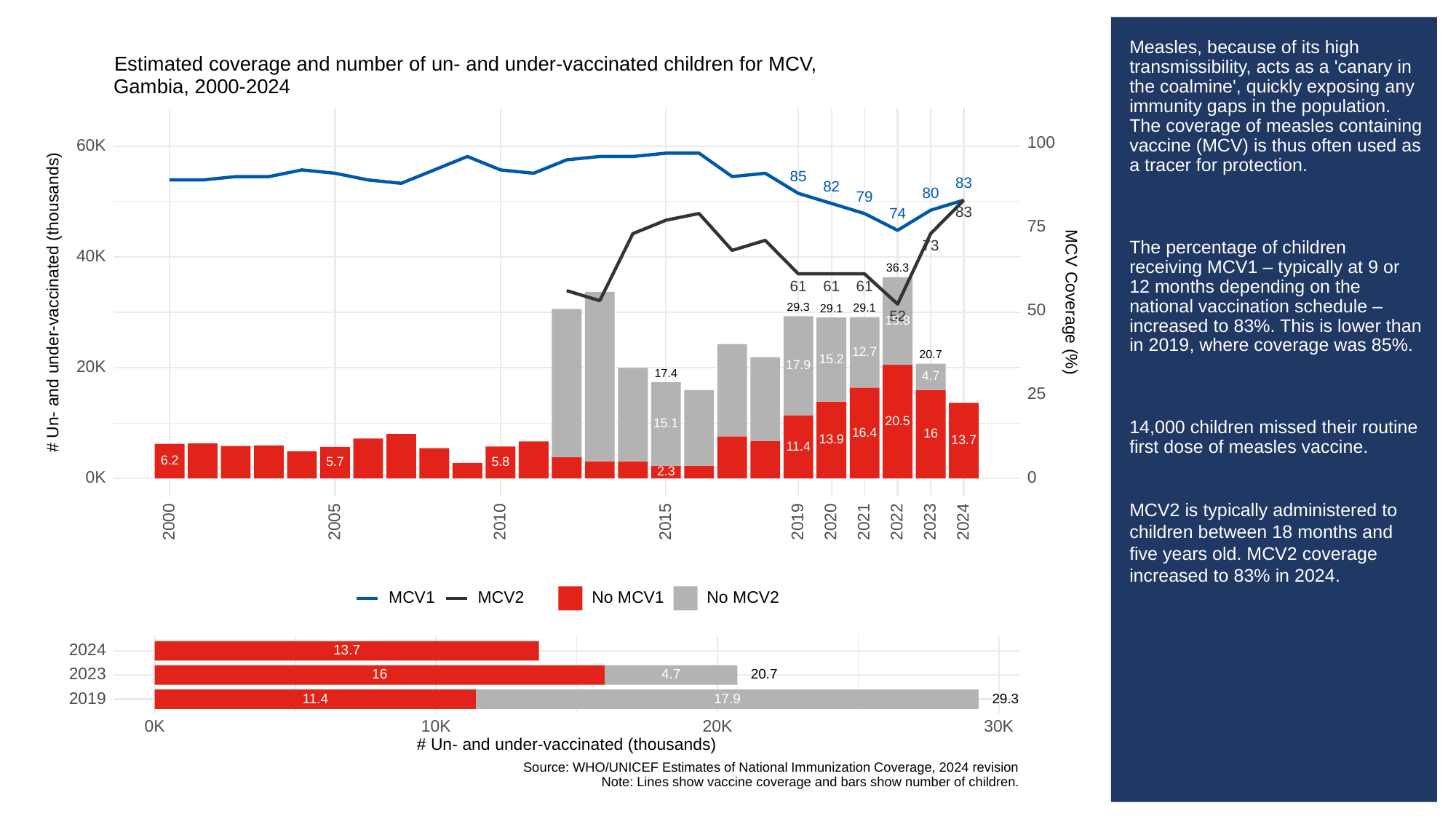

# Measles, because of its high transmissibility, acts as a 'canary in the coalmine', quickly exposing any immunity gaps in the population. The coverage of measles containing vaccine (MCV) is thus often used as a tracer for protection.

The percentage of children receiving MCV1 – typically at 9 or 12 months depending on the national vaccination schedule – increased to 83%. This is lower than in 2019, where coverage was 85%.

14,000 children missed their routine first dose of measles vaccine.

MCV2 is typically administered to children between 18 months and five years old. MCV2 coverage increased to 83% in 2024.

Estimated coverage and number of un- and under-vaccinated children for MCV,
Gambia, 2000-2024

100
60K

85
83
82
80
79

83
74
75
73
40K

36.3

61
61
61

# Un- and under-vaccinated (thousands)
MCV Coverage (%)
29.3
29.1
50
29.1

52

15.8

12.7
20.7
15.2

17.9
20K

17.4
4.7

25

20.5
15.1

16.4
16

13.9
13.7

11.4

6.2

5.8
5.7

2.3
0K
0

2023
2000
2005
2010
2015
2019
2020
2021
2022
2024

MCV1
MCV2
No MCV1
No MCV2

2024
13.7

2023
16
20.7
4.7

2019
29.3
17.9
11.4

30K
0K
10K
20K
# Un- and under-vaccinated (thousands)
Source: WHO/UNICEF Estimates of National Immunization Coverage, 2024 revision
Note: Lines show vaccine coverage and bars show number of children.